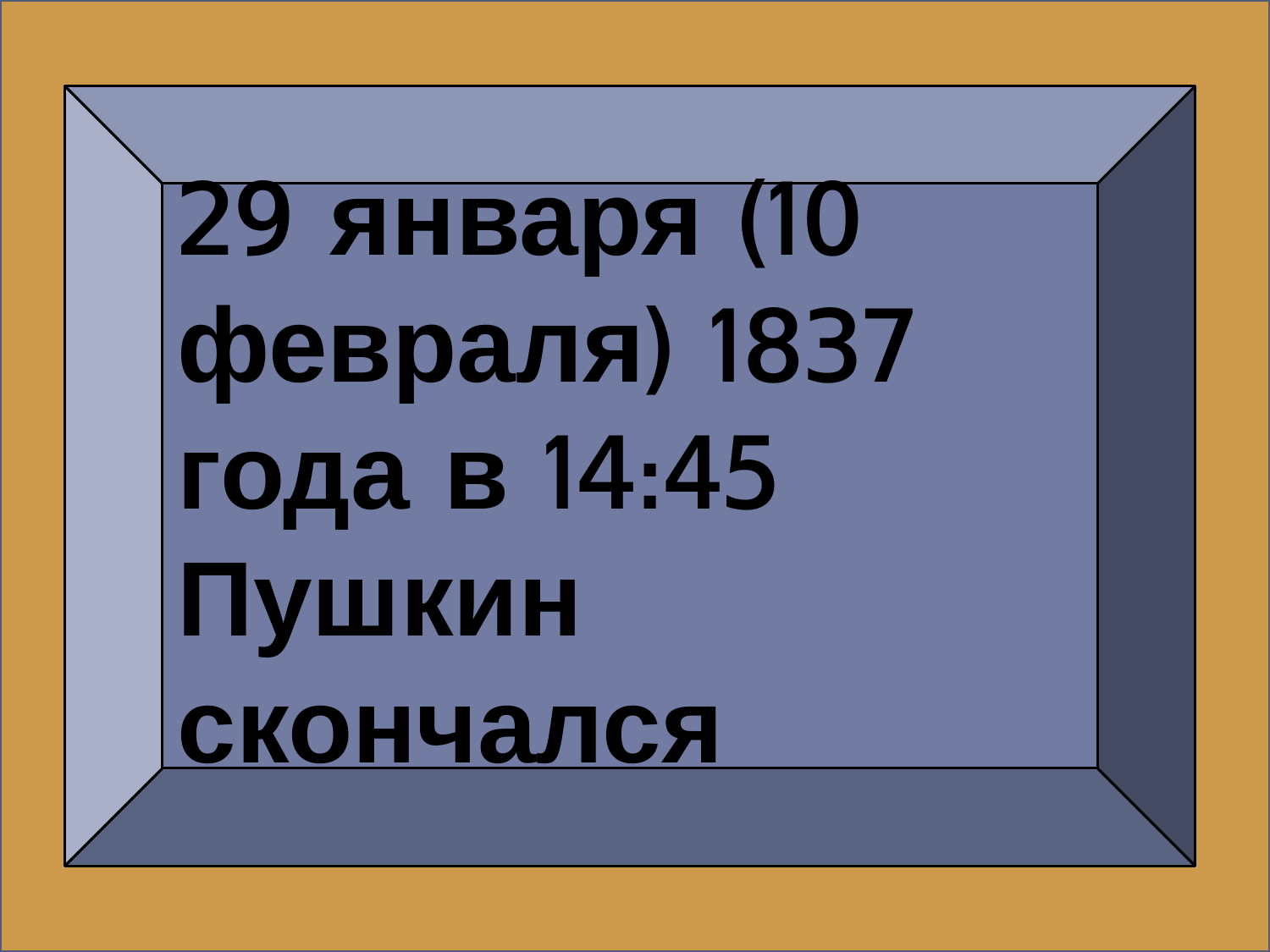

29 января (10 февраля) 1837 года в 14:45 Пушкин скончался